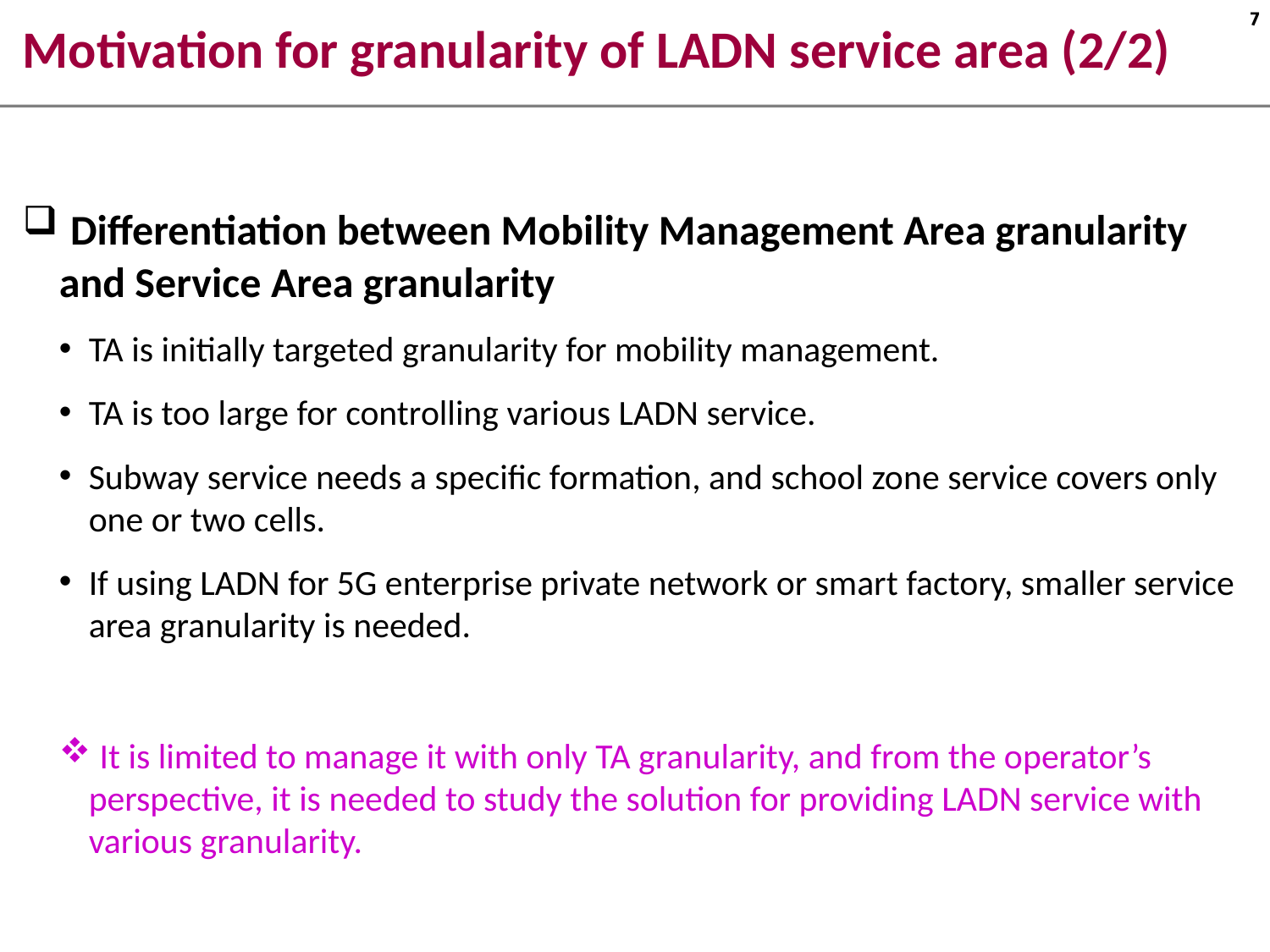

# Motivation for granularity of LADN service area (2/2)

 Differentiation between Mobility Management Area granularity and Service Area granularity
TA is initially targeted granularity for mobility management.
TA is too large for controlling various LADN service.
Subway service needs a specific formation, and school zone service covers only one or two cells.
If using LADN for 5G enterprise private network or smart factory, smaller service area granularity is needed.

 It is limited to manage it with only TA granularity, and from the operator’s perspective, it is needed to study the solution for providing LADN service with various granularity.